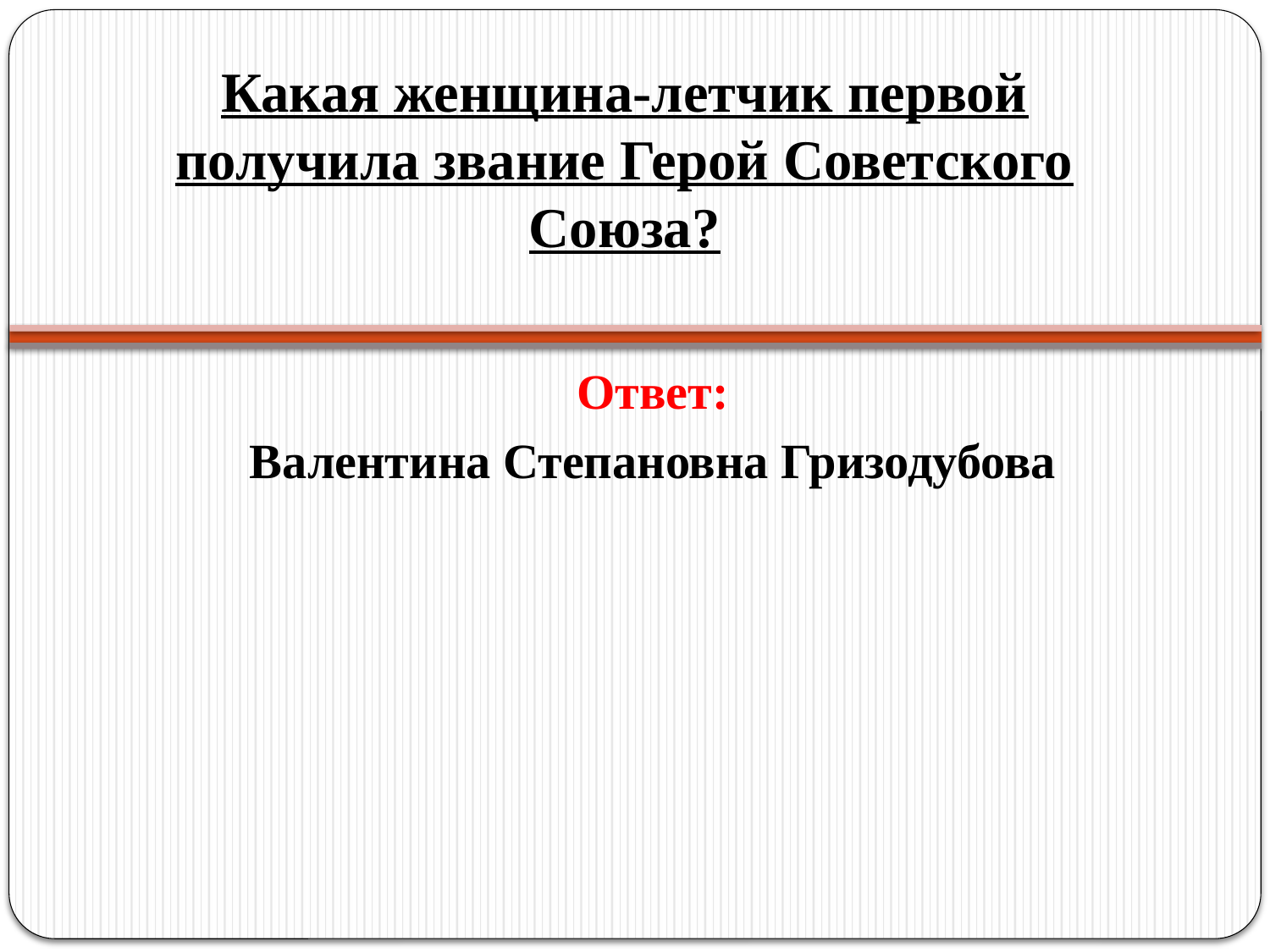

# Какая женщина-летчик первой получила звание Герой Советского Союза?
Ответ:
Валентина Степановна Гризодубова